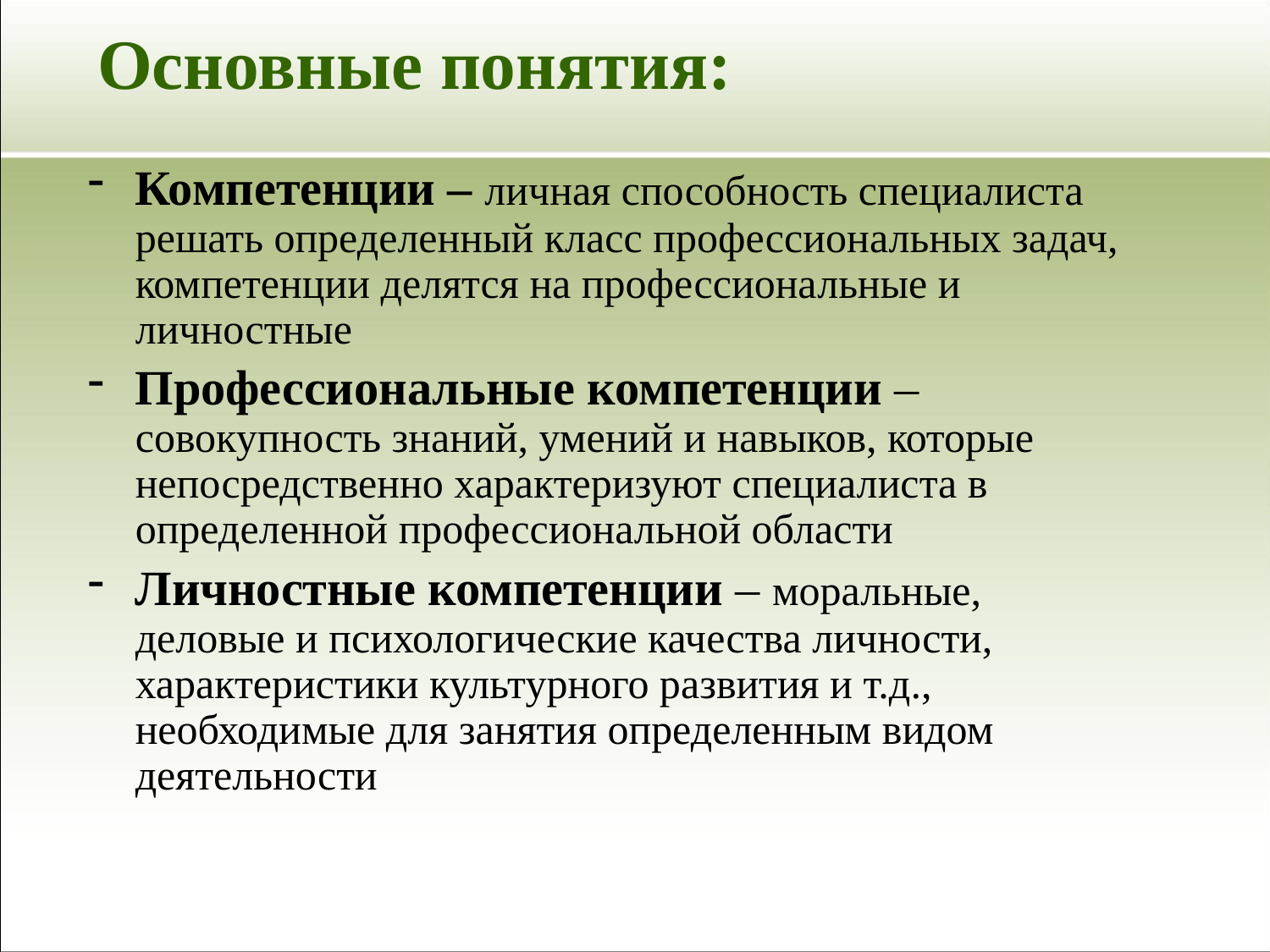

# Основные понятия:
Компетенции – личная способность специалиста решать определенный класс профессиональных задач, компетенции делятся на профессиональные и личностные
Профессиональные компетенции – совокупность знаний, умений и навыков, которые непосредственно характеризуют специалиста в определенной профессиональной области
Личностные компетенции – моральные, деловые и психологические качества личности, характеристики культурного развития и т.д., необходимые для занятия определенным видом деятельности